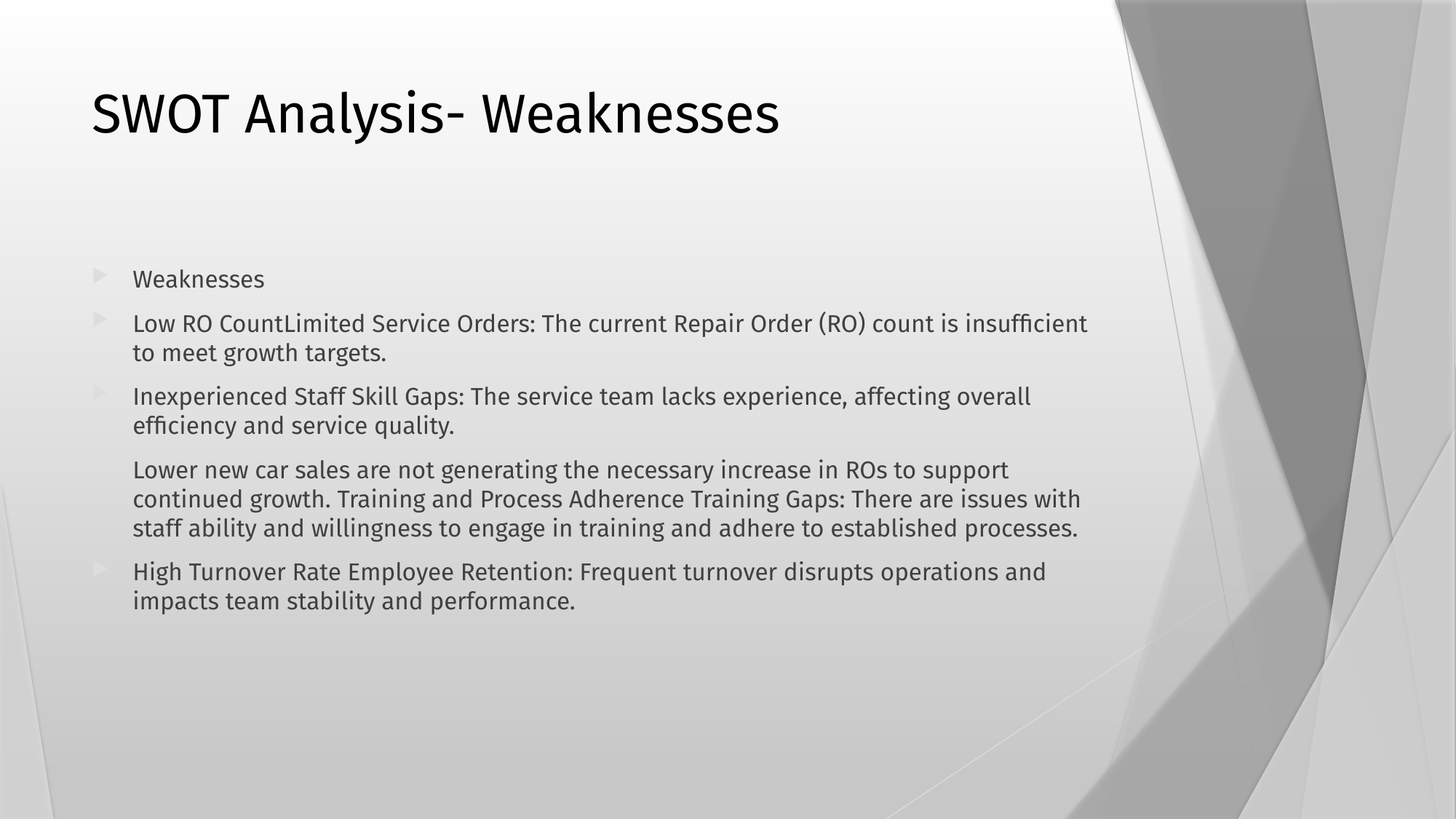

# SWOT Analysis- Weaknesses
Weaknesses
Low RO CountLimited Service Orders: The current Repair Order (RO) count is insufficient to meet growth targets.
Inexperienced Staff Skill Gaps: The service team lacks experience, affecting overall efficiency and service quality.
Lower new car sales are not generating the necessary increase in ROs to support continued growth. Training and Process Adherence Training Gaps: There are issues with staff ability and willingness to engage in training and adhere to established processes.
High Turnover Rate Employee Retention: Frequent turnover disrupts operations and impacts team stability and performance.